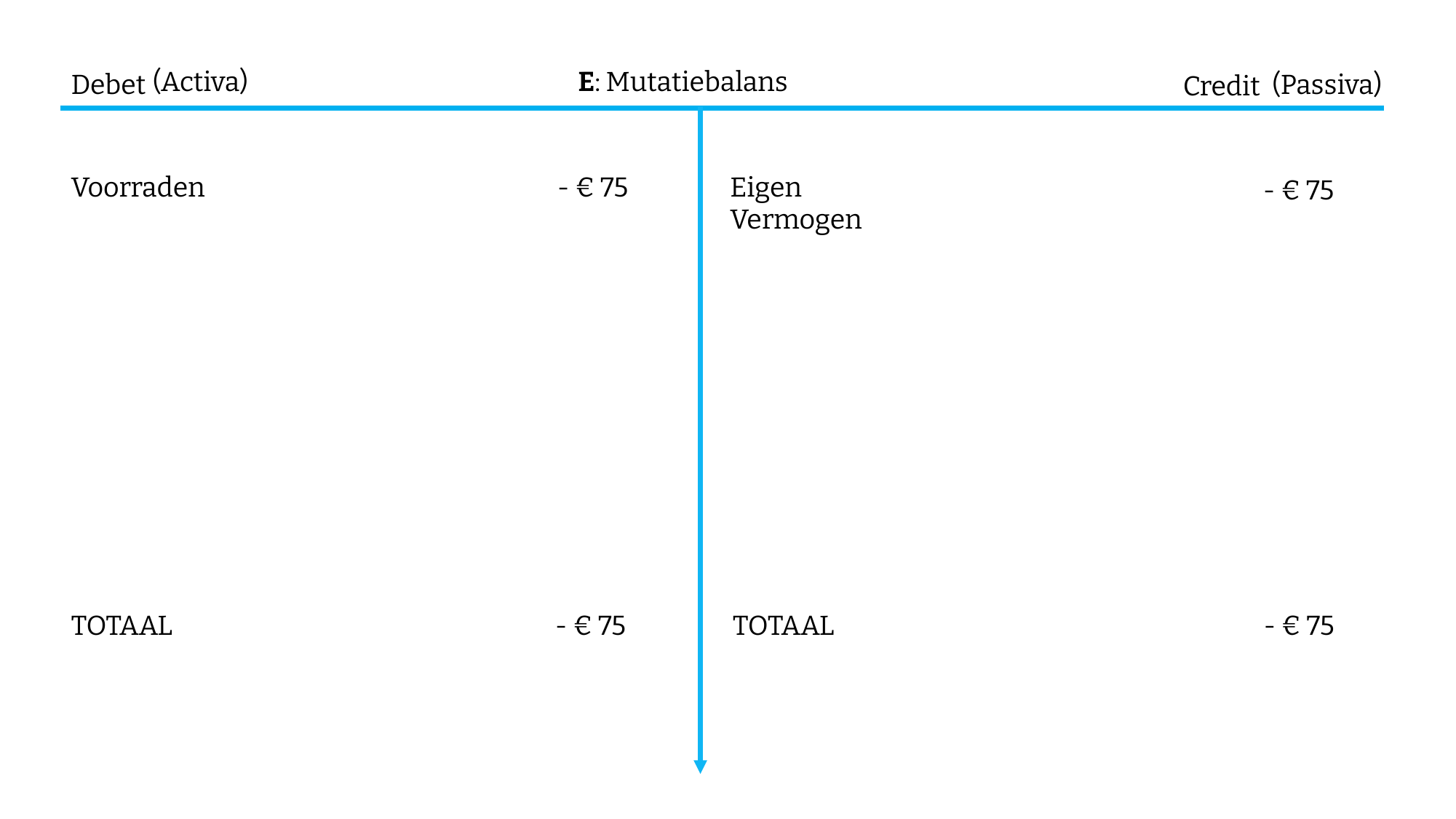

E: Mutatiebalans
(Activa)
Debet
(Passiva)
Credit
Voorraden
- € 75
Eigen Vermogen
- € 75
TOTAAL
- € 75
TOTAAL
- € 75